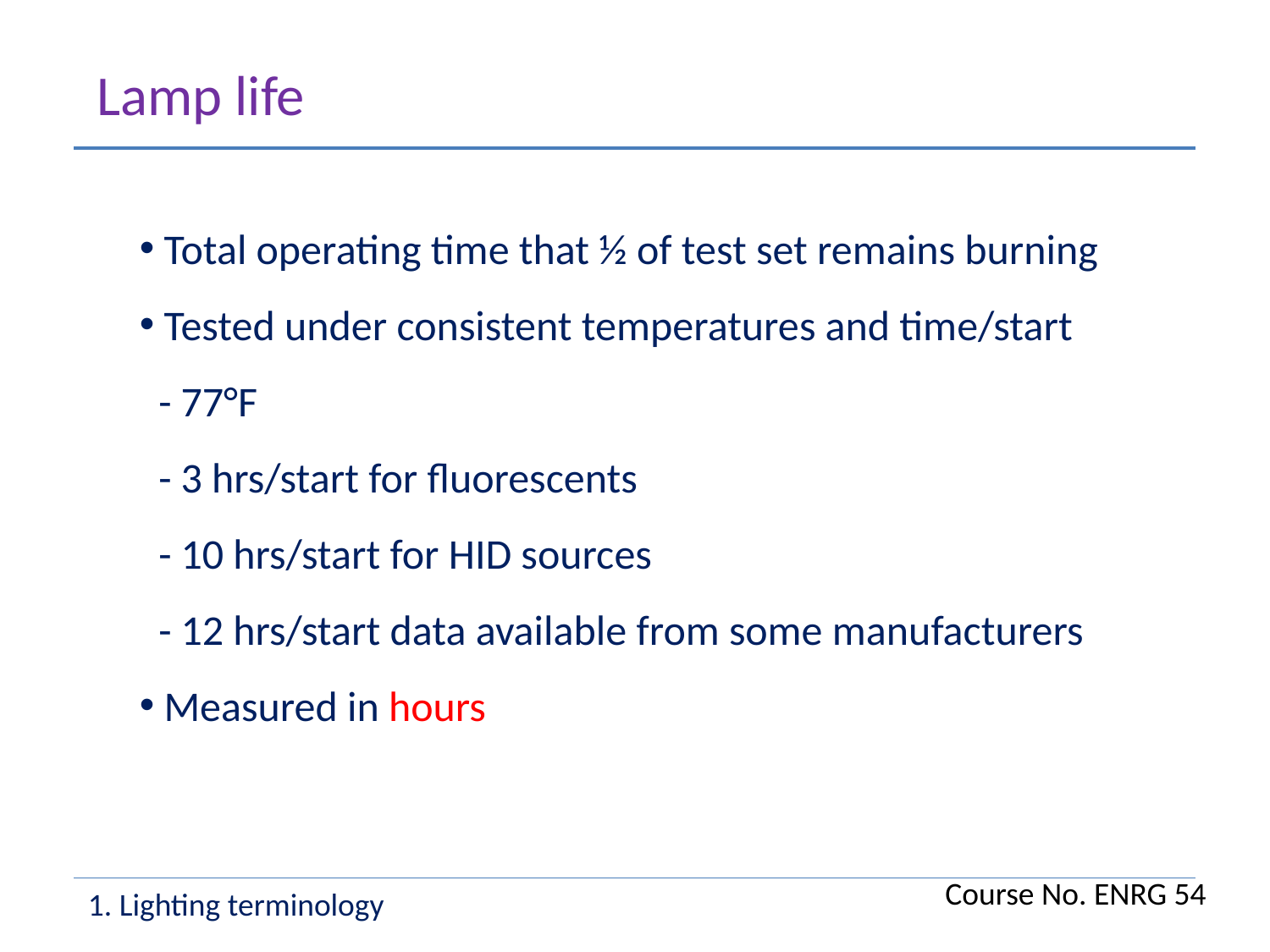

Lamp life
 Total operating time that ½ of test set remains burning
 Tested under consistent temperatures and time/start
  - 77°F
  - 3 hrs/start for fluorescents
  - 10 hrs/start for HID sources
  - 12 hrs/start data available from some manufacturers
 Measured in hours
Course No. ENRG 54
1. Lighting terminology